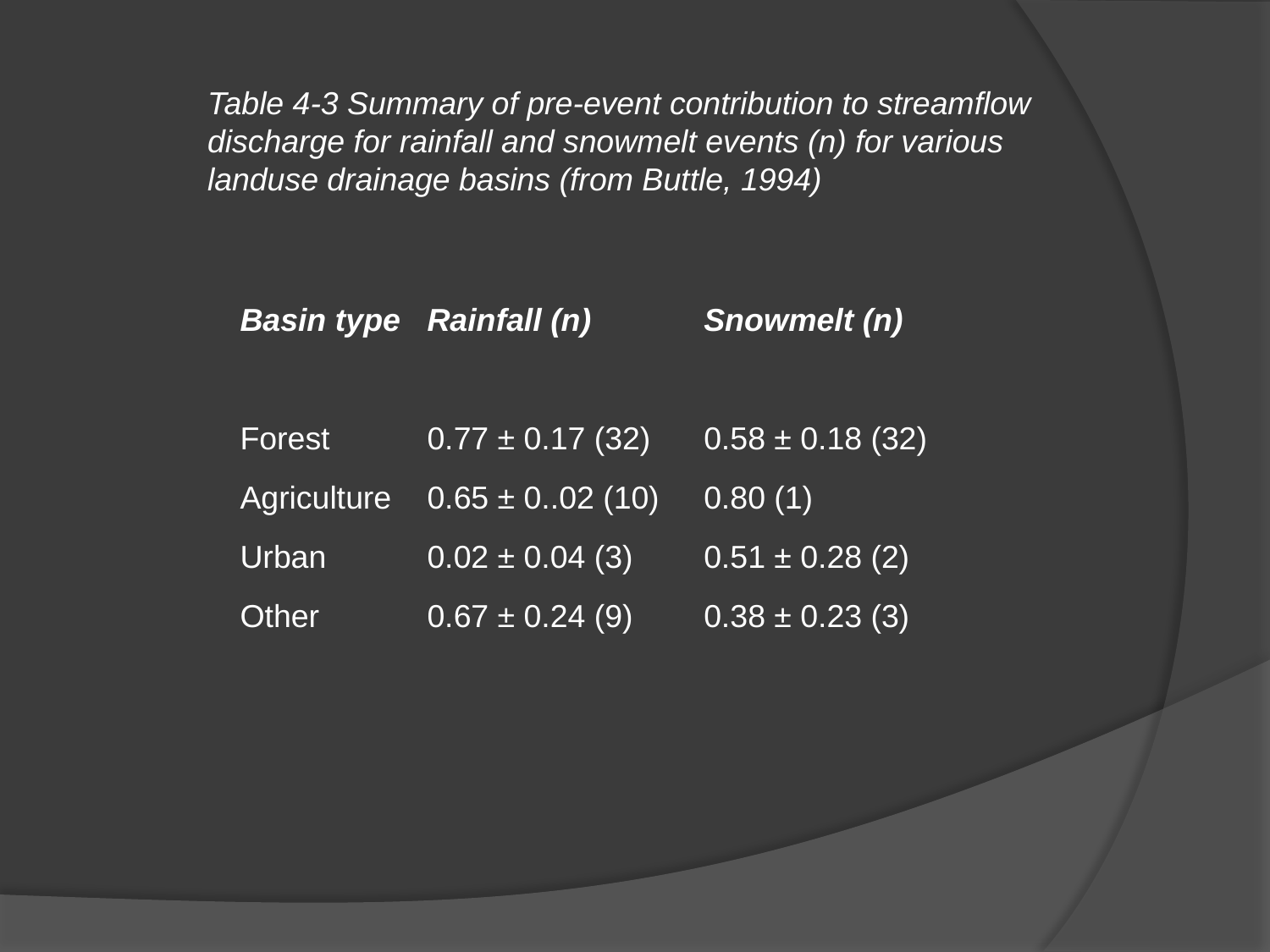

Table 4-3 Summary of pre-event contribution to streamflow discharge for rainfall and snowmelt events (n) for various landuse drainage basins (from Buttle, 1994)
| Basin type | Rainfall (n) | Snowmelt (n) |
| --- | --- | --- |
|  |  |  |
| Forest | 0.77 ± 0.17 (32) | 0.58 ± 0.18 (32) |
| Agriculture | 0.65 ± 0..02 (10) | 0.80 (1) |
| Urban | 0.02 ± 0.04 (3) | 0.51 ± 0.28 (2) |
| Other | 0.67 ± 0.24 (9) | 0.38 ± 0.23 (3) |